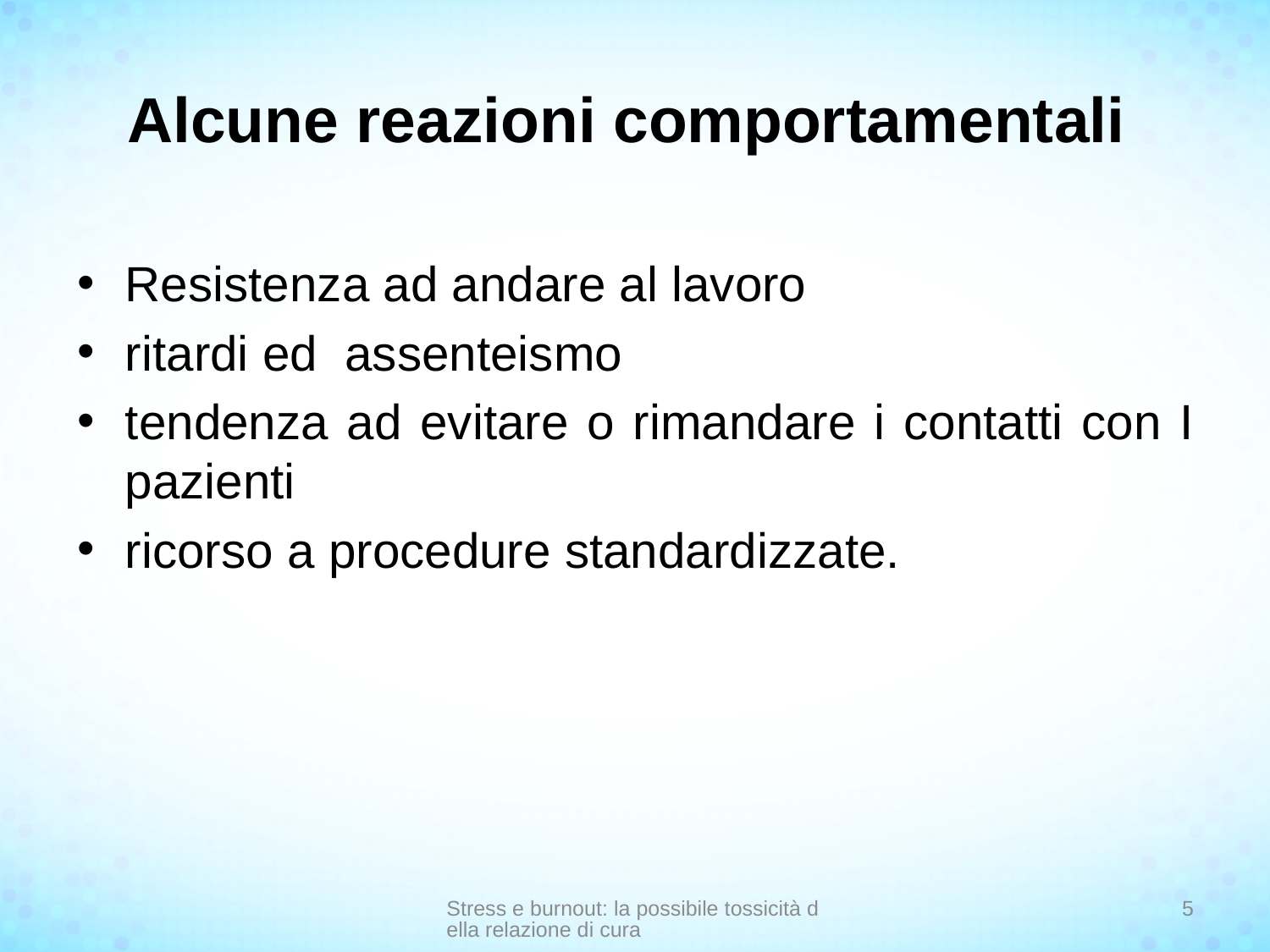

# Alcune reazioni comportamentali
Resistenza ad andare al lavoro
ritardi ed  assenteismo
tendenza ad evitare o rimandare i contatti con I pazienti
ricorso a procedure standardizzate.
Stress e burnout: la possibile tossicità della relazione di cura
5